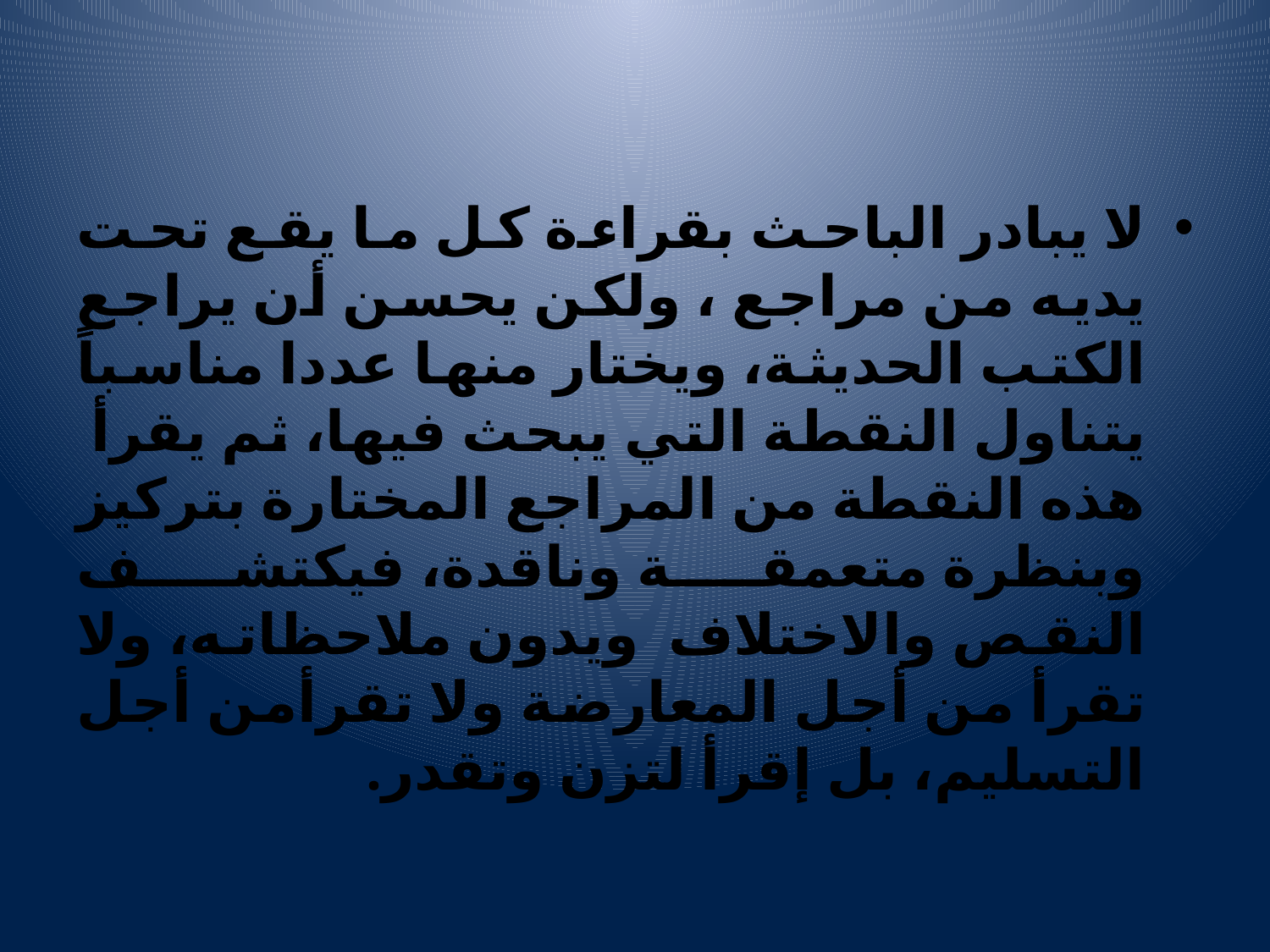

#
لا يبادر الباحث بقراءة كل ما يقع تحت يديه من مراجع ، ولكن يحسن أن يراجع الكتب الحديثة، ويختار منها عددا مناسباً يتناول النقطة التي يبحث فيها، ثم يقرأ  هذه النقطة من المراجع المختارة بتركيز وبنظرة متعمقة وناقدة، فيكتشف النقص والاختلاف  ويدون ملاحظاته، ولا تقرأ من أجل المعارضة ولا تقرأمن أجل التسليم، بل إقرأ لتزن وتقدر.